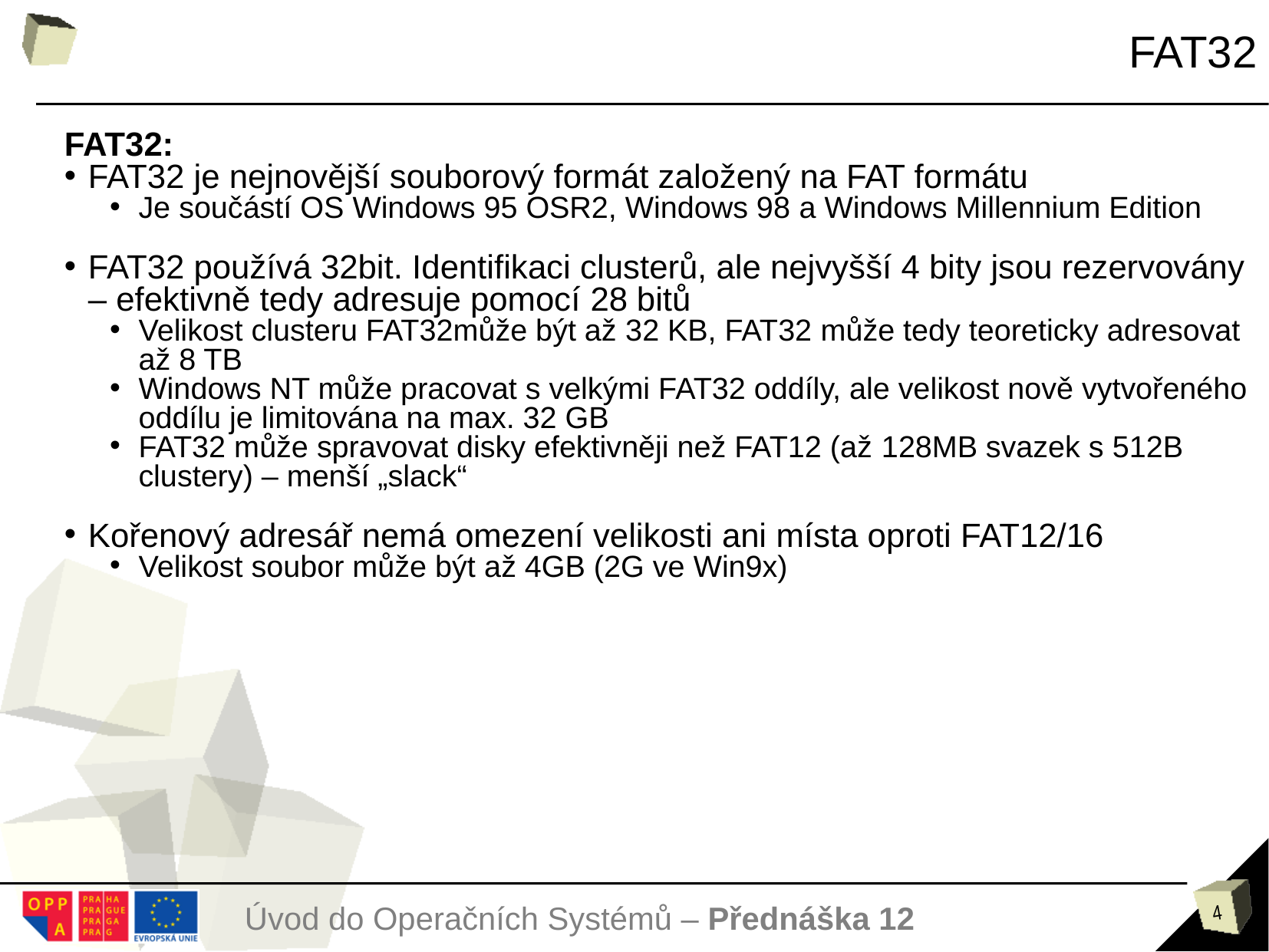

FAT32

FAT32:
FAT32 je nejnovější souborový formát založený na FAT formátu
Je součástí OS Windows 95 OSR2, Windows 98 a Windows Millennium Edition
FAT32 používá 32bit. Identifikaci clusterů, ale nejvyšší 4 bity jsou rezervovány – efektivně tedy adresuje pomocí 28 bitů
Velikost clusteru FAT32může být až 32 KB, FAT32 může tedy teoreticky adresovat až 8 TB
Windows NT může pracovat s velkými FAT32 oddíly, ale velikost nově vytvořeného oddílu je limitována na max. 32 GB
FAT32 může spravovat disky efektivněji než FAT12 (až 128MB svazek s 512B clustery) – menší „slack“
Kořenový adresář nemá omezení velikosti ani místa oproti FAT12/16
Velikost soubor může být až 4GB (2G ve Win9x)